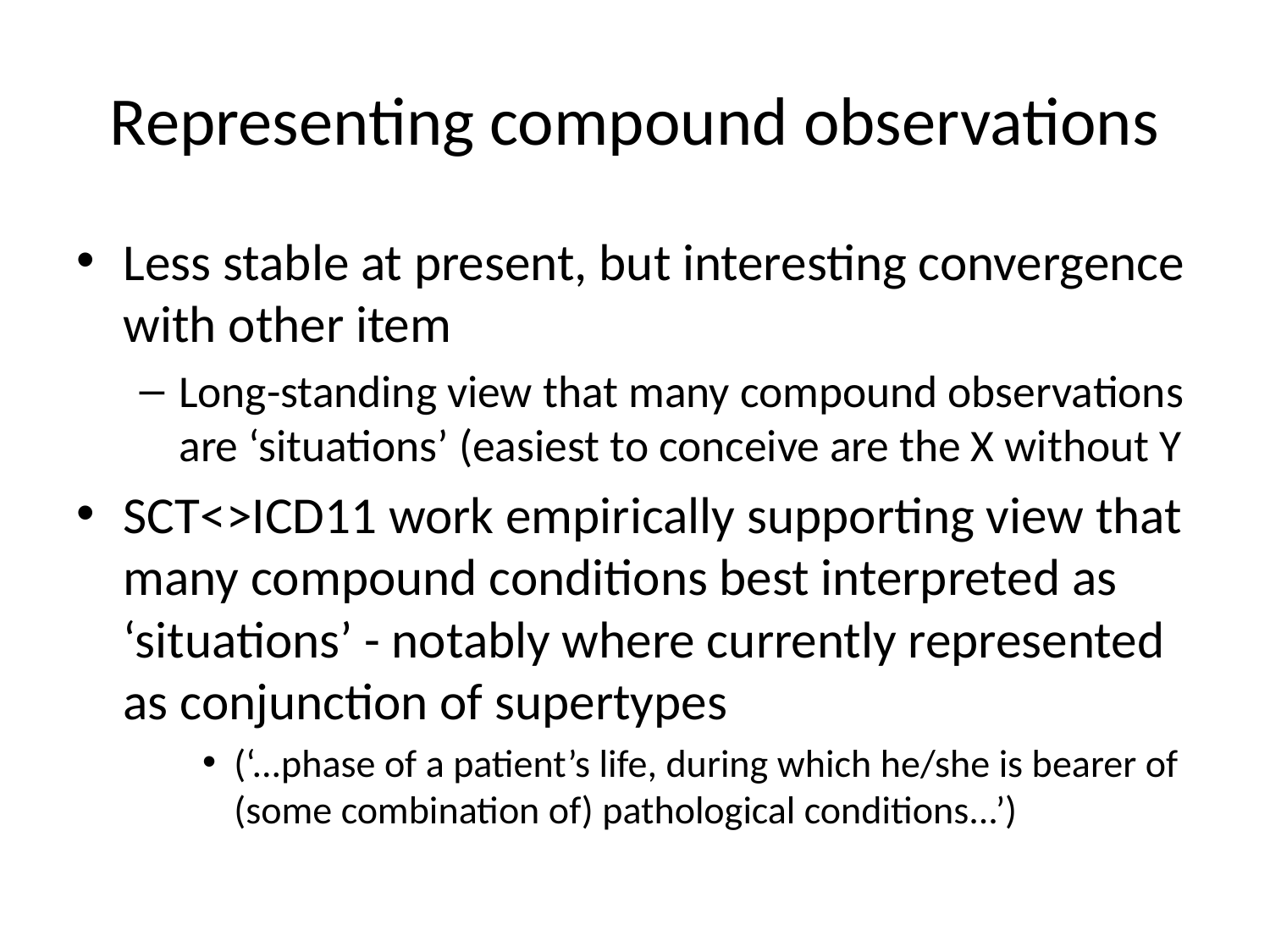

# Representing compound observations
Less stable at present, but interesting convergence with other item
Long-standing view that many compound observations are ‘situations’ (easiest to conceive are the X without Y
SCT<>ICD11 work empirically supporting view that many compound conditions best interpreted as ‘situations’ - notably where currently represented as conjunction of supertypes
(‘...phase of a patient’s life, during which he/she is bearer of (some combination of) pathological conditions...’)